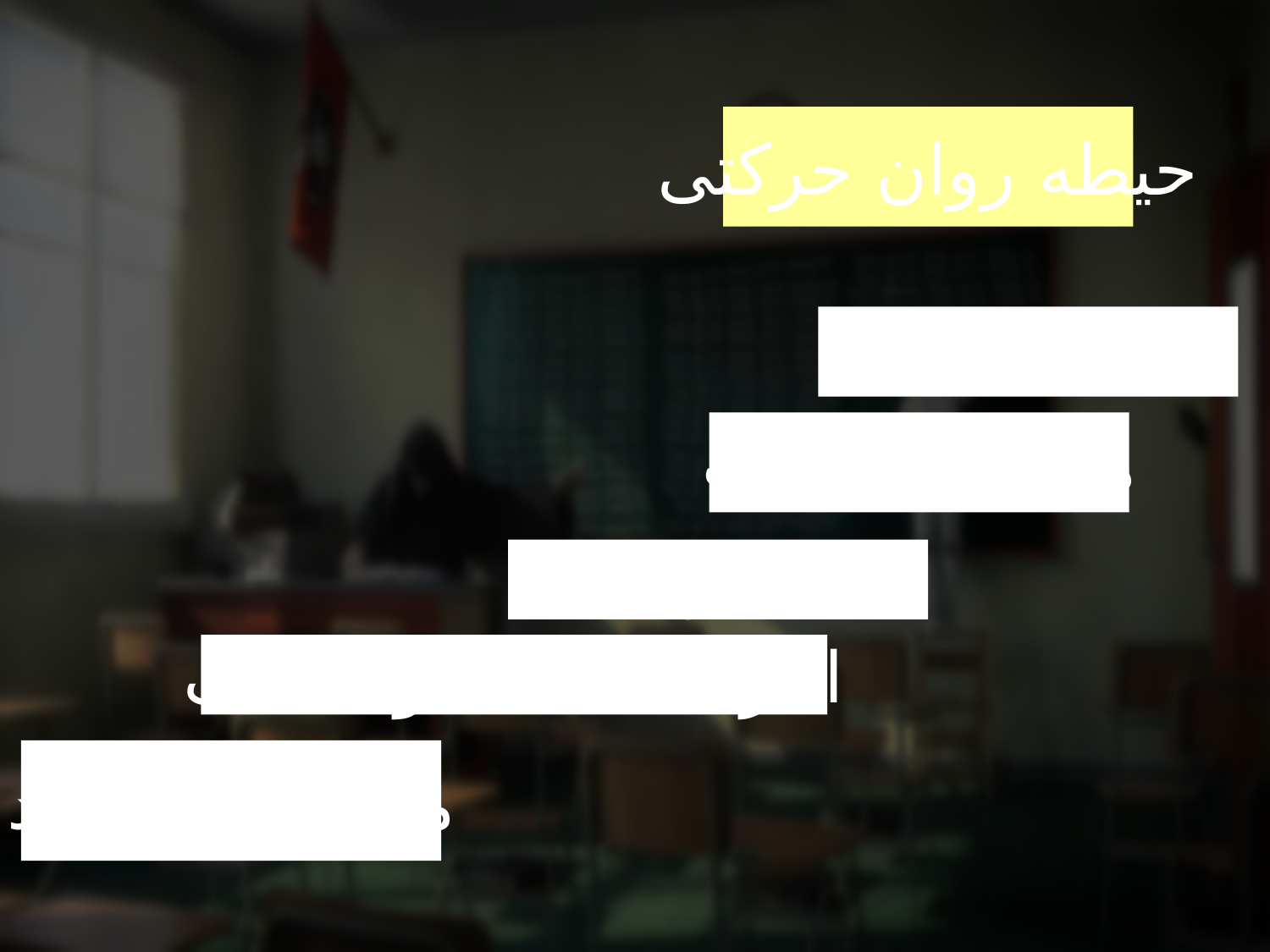

حیطه روان حرکتی
عادی شدن
هماهنگی حرکات
دقت در عمل
اجرای عمل بدون کمک
مشاهده و تقلید